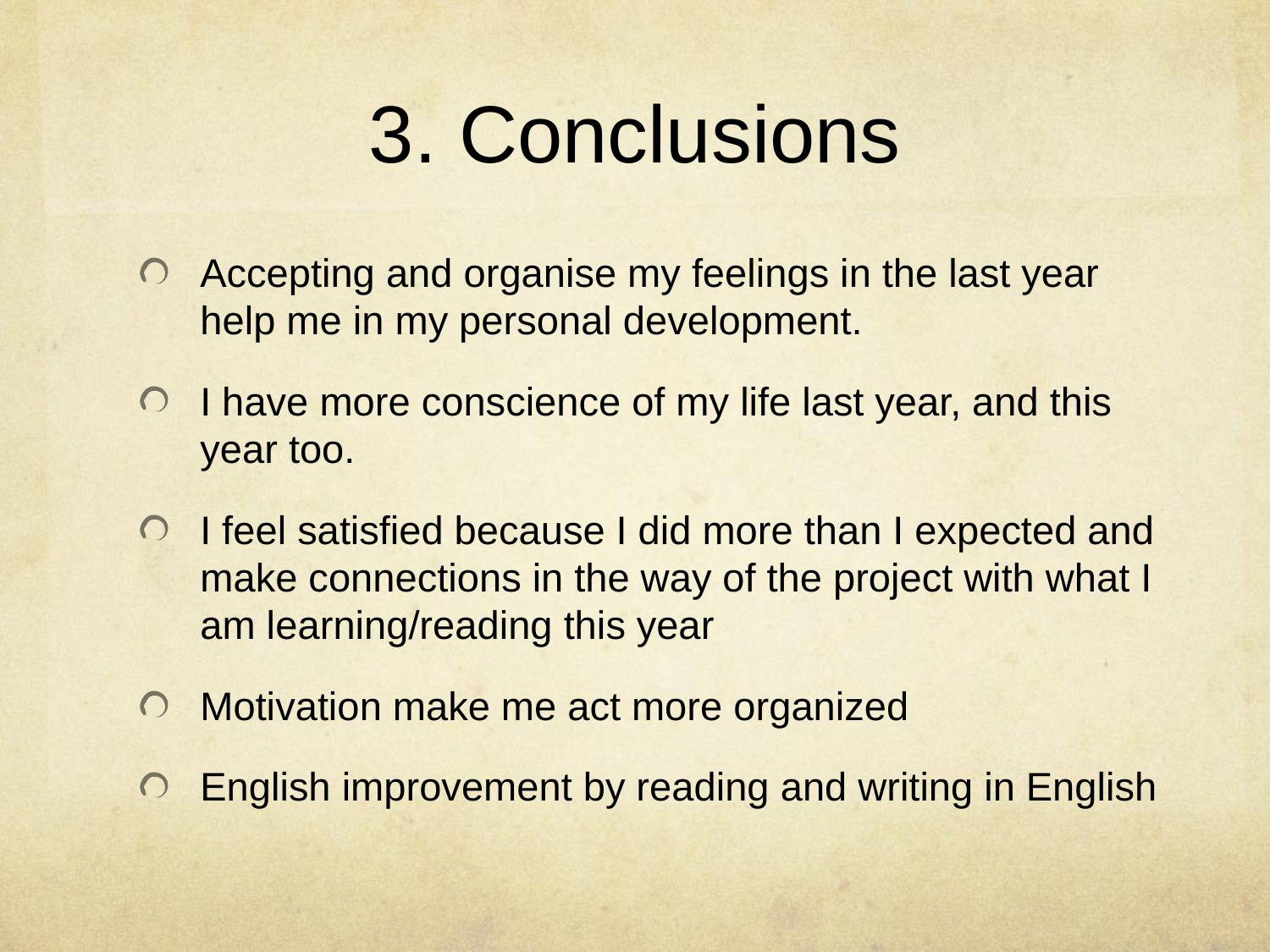

# 3. Conclusions
Accepting and organise my feelings in the last year help me in my personal development.
I have more conscience of my life last year, and this year too.
I feel satisfied because I did more than I expected and make connections in the way of the project with what I am learning/reading this year
Motivation make me act more organized
English improvement by reading and writing in English